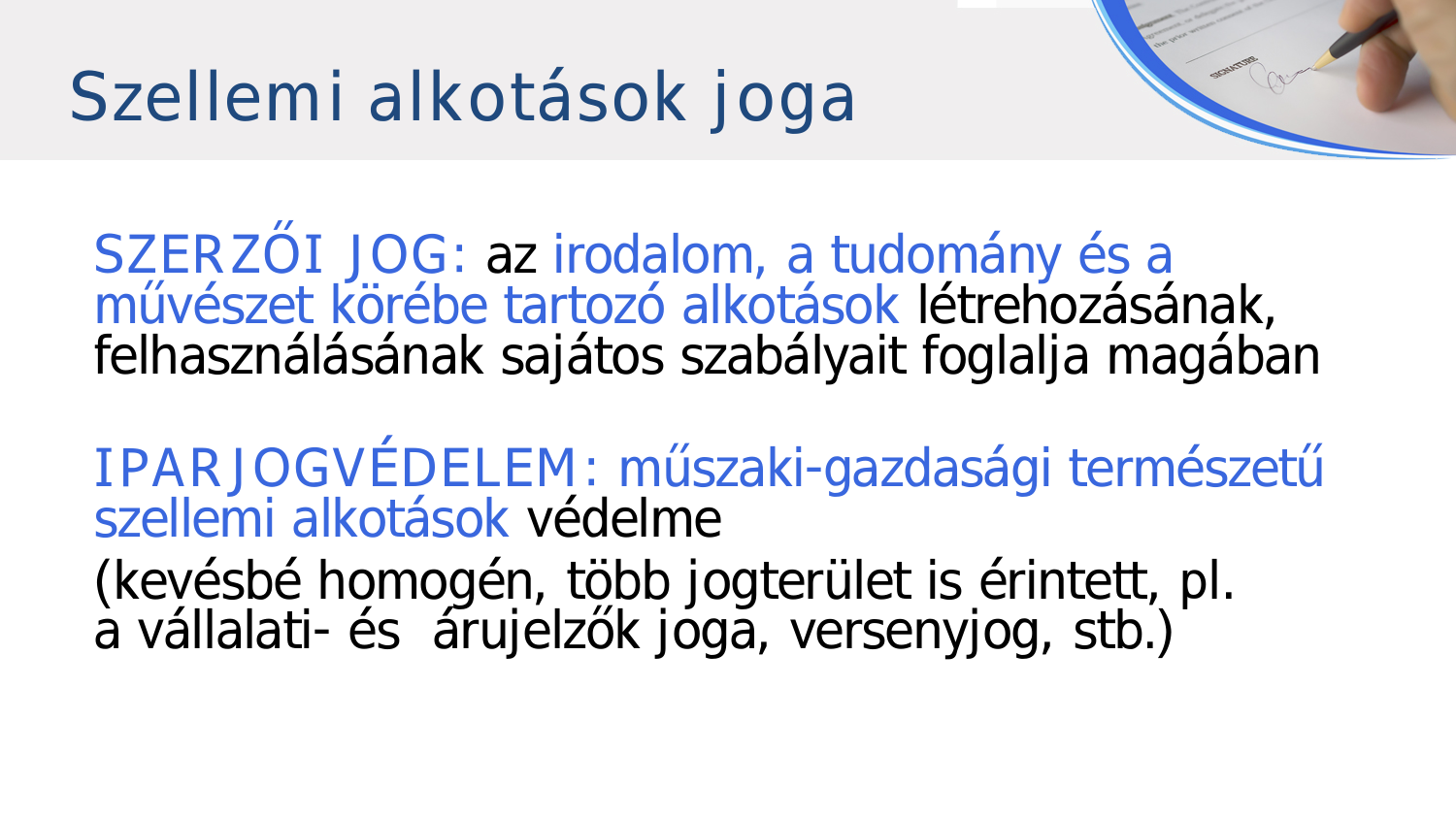

Szellemi alkotások joga

SZERZŐI JOG: az irodalom, a tudomány és a művészet körébe tartozó alkotások létrehozásának,  felhasználásának sajátos szabályait foglalja magában

IPARJOGVÉDELEM: műszaki-gazdasági természetű  szellemi alkotások védelme
(kevésbé homogén, több jogterület is érintett, pl.
a vállalati- és  árujelzők joga, versenyjog, stb.)